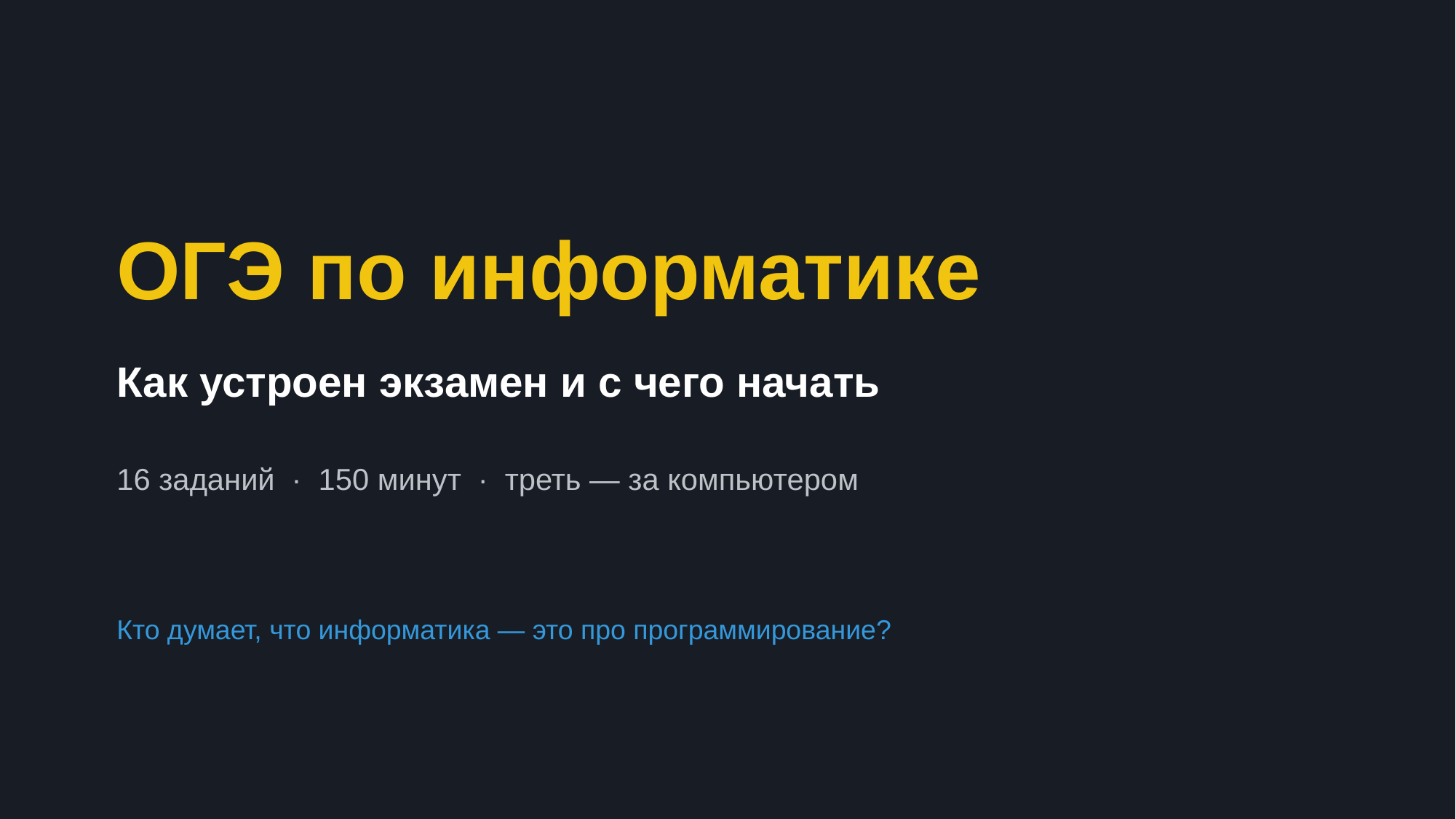

ОГЭ по информатике
Как устроен экзамен и с чего начать
16 заданий  ·  150 минут  ·  треть — за компьютером
Кто думает, что информатика — это про программирование?